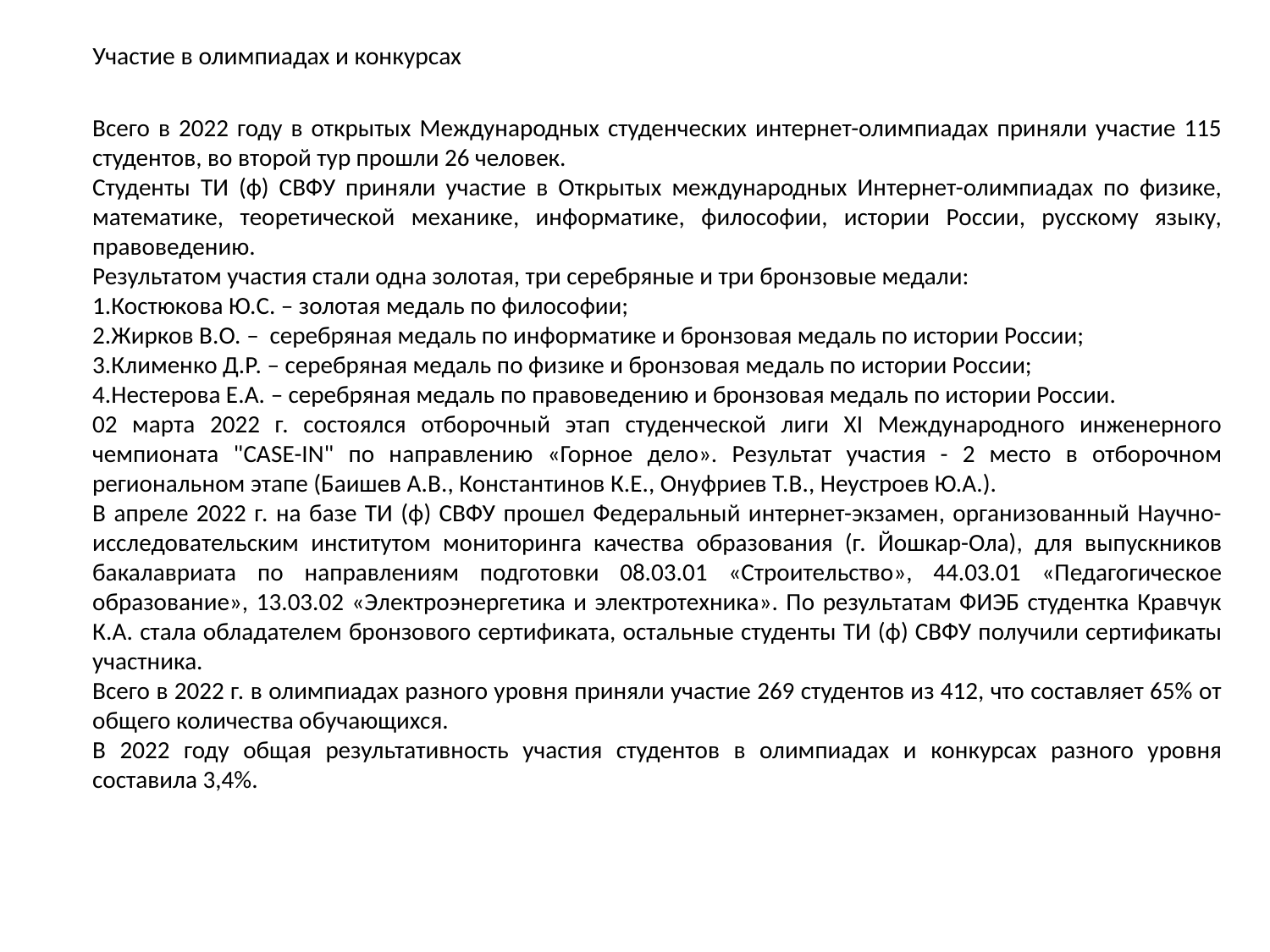

# Участие в олимпиадах и конкурсах
Всего в 2022 году в открытых Международных студенческих интернет-олимпиадах приняли участие 115 студентов, во второй тур прошли 26 человек.
Студенты ТИ (ф) СВФУ приняли участие в Открытых международных Интернет-олимпиадах по физике, математике, теоретической механике, информатике, философии, истории России, русскому языку, правоведению.
Результатом участия стали одна золотая, три серебряные и три бронзовые медали:
1.Костюкова Ю.С. – золотая медаль по философии;
2.Жирков В.О. –  серебряная медаль по информатике и бронзовая медаль по истории России;
3.Клименко Д.Р. – серебряная медаль по физике и бронзовая медаль по истории России;
4.Нестерова Е.А. – серебряная медаль по правоведению и бронзовая медаль по истории России.
02 марта 2022 г. состоялся отборочный этап студенческой лиги XI Международного инженерного чемпионата "CASE-IN" по направлению «Горное дело». Результат участия - 2 место в отборочном региональном этапе (Баишев А.В., Константинов К.Е., Онуфриев Т.В., Неустроев Ю.А.).
В апреле 2022 г. на базе ТИ (ф) СВФУ прошел Федеральный интернет-экзамен, организованный Научно-исследовательским институтом мониторинга качества образования (г. Йошкар-Ола), для выпускников бакалавриата по направлениям подготовки 08.03.01 «Строительство», 44.03.01 «Педагогическое образование», 13.03.02 «Электроэнергетика и электротехника». По результатам ФИЭБ студентка Кравчук К.А. стала обладателем бронзового сертификата, остальные студенты ТИ (ф) СВФУ получили сертификаты участника.
Всего в 2022 г. в олимпиадах разного уровня приняли участие 269 студентов из 412, что составляет 65% от общего количества обучающихся.
В 2022 году общая результативность участия студентов в олимпиадах и конкурсах разного уровня составила 3,4%.